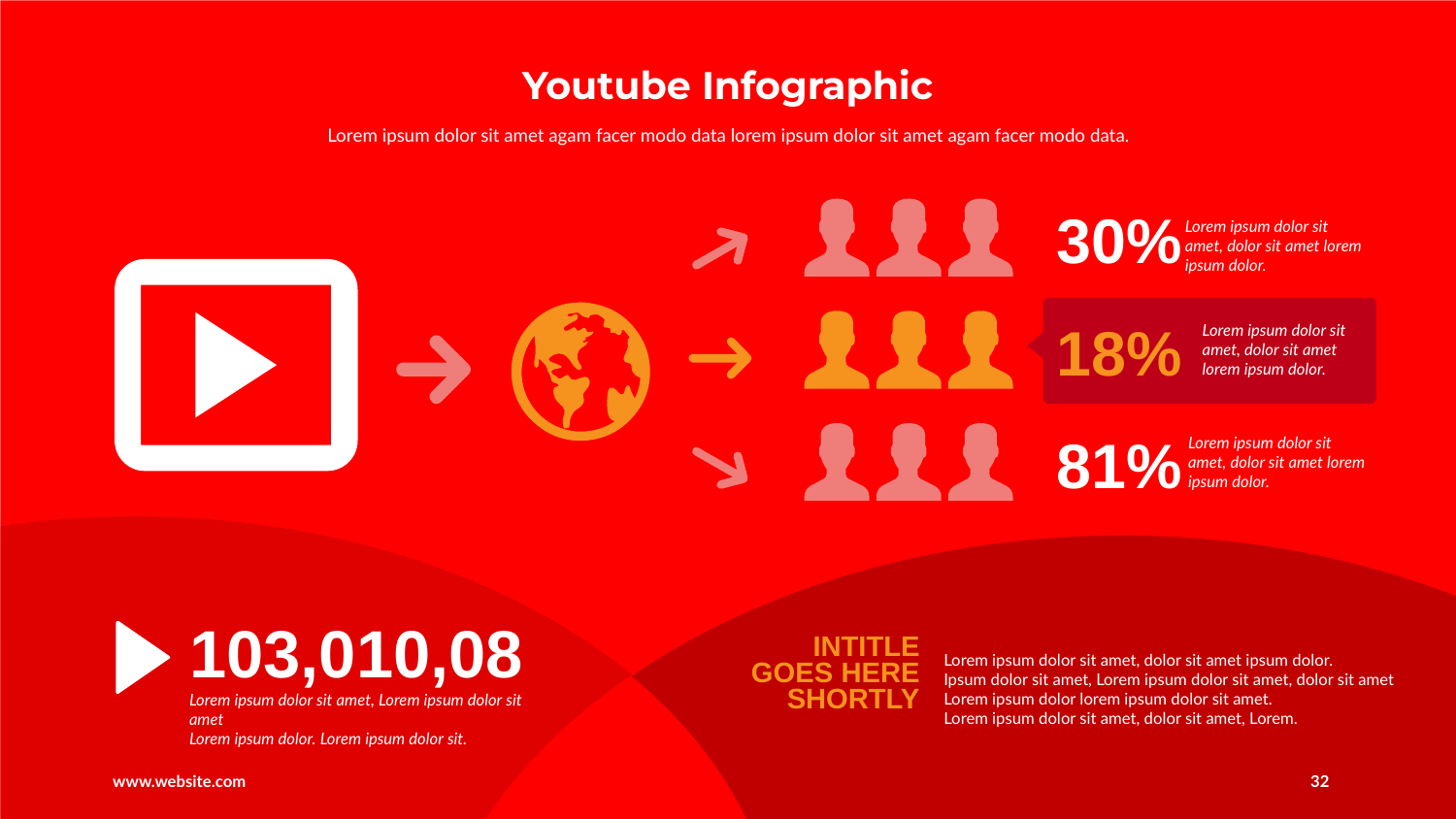

# Youtube Infographic
Lorem ipsum dolor sit amet agam facer modo data lorem ipsum dolor sit amet agam facer modo data.
30%

Lorem ipsum dolor sit
amet, dolor sit amet lorem
ipsum dolor.

18%

Lorem ipsum dolor sit
amet, dolor sit amet lorem ipsum dolor.

81%

Lorem ipsum dolor sit
amet, dolor sit amet lorem
ipsum dolor.

103,010,08

INTITLE
GOES HERE
SHORTLY
Lorem ipsum dolor sit amet, dolor sit amet ipsum dolor.
Ipsum dolor sit amet, Lorem ipsum dolor sit amet, dolor sit amet
Lorem ipsum dolor lorem ipsum dolor sit amet.
Lorem ipsum dolor sit amet, dolor sit amet, Lorem.
Lorem ipsum dolor sit amet, Lorem ipsum dolor sit amet
Lorem ipsum dolor. Lorem ipsum dolor sit.
32
www.website.com